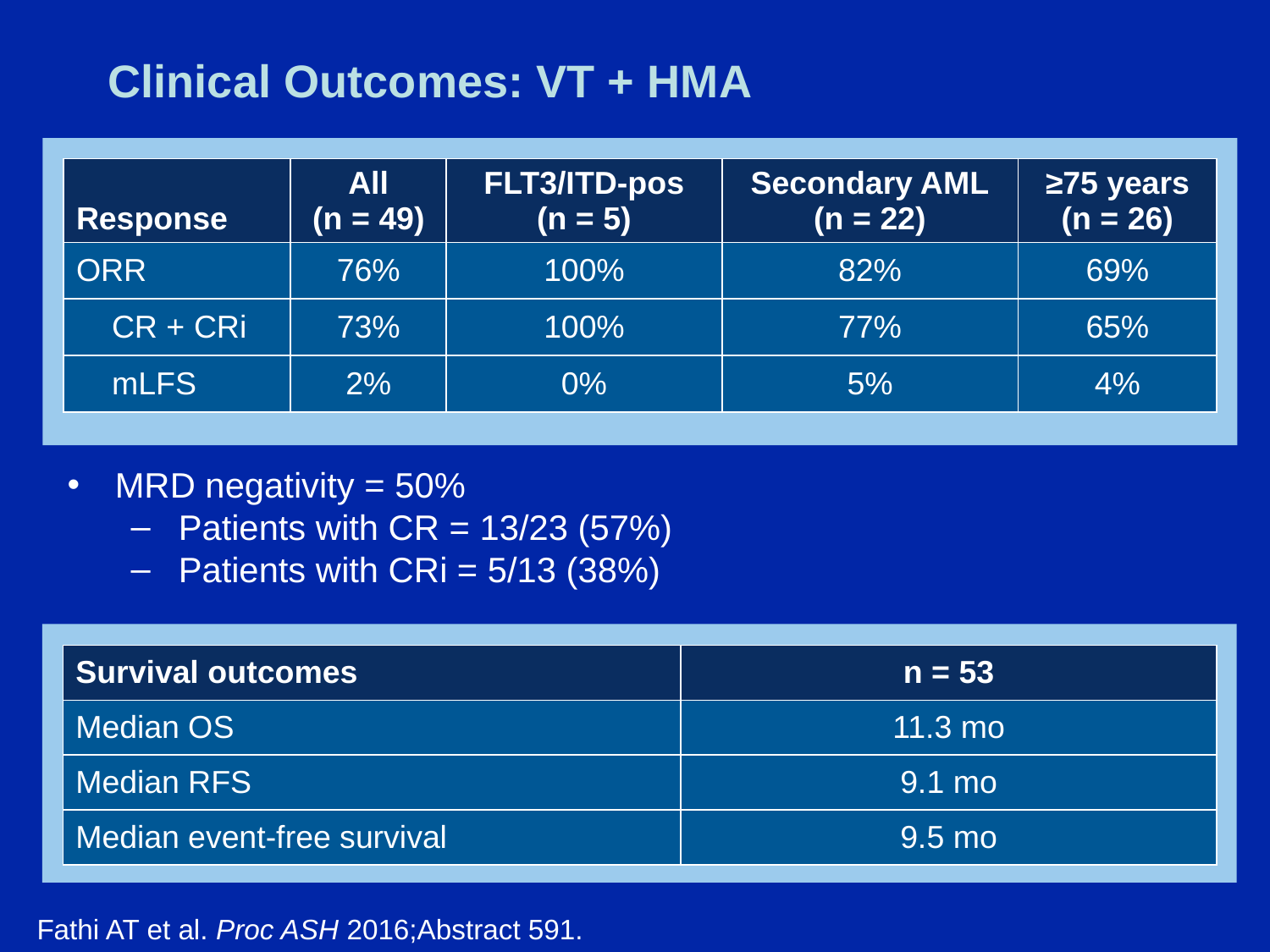

# Clinical Outcomes: VT + HMA

| Response | All (n = 49) | FLT3/ITD-pos (n = 5) | Secondary AML (n = 22) | ≥75 years (n = 26) |
| --- | --- | --- | --- | --- |
| ORR | 76% | 100% | 82% | 69% |
| CR + CRi | 73% | 100% | 77% | 65% |
| mLFS | 2% | 0% | 5% | 4% |
MRD negativity = 50%
Patients with CR = 13/23 (57%)
Patients with CRi = 5/13 (38%)

| Survival outcomes | n = 53 |
| --- | --- |
| Median OS | 11.3 mo |
| Median RFS | 9.1 mo |
| Median event-free survival | 9.5 mo |
Fathi AT et al. Proc ASH 2016;Abstract 591.